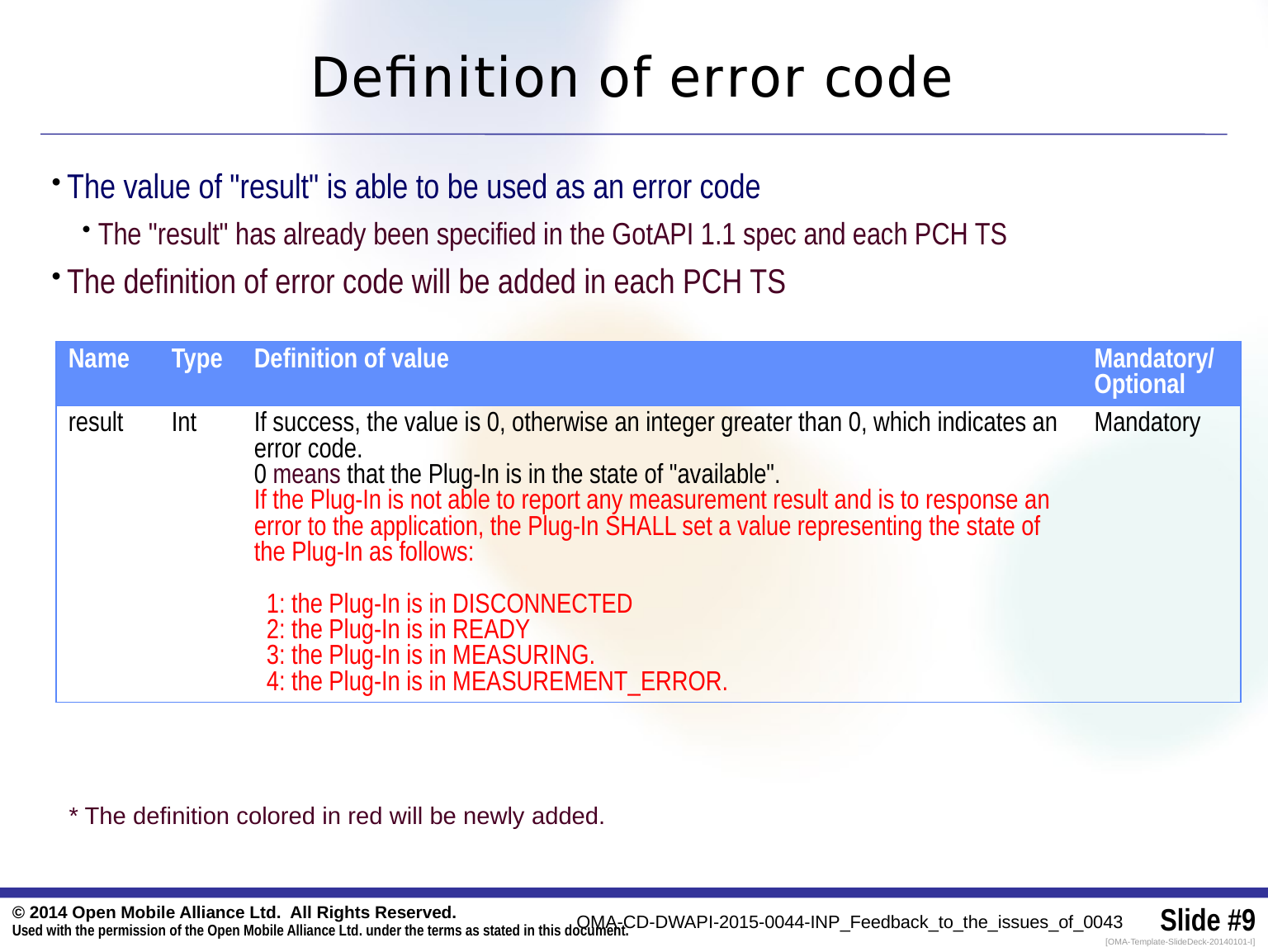

# Definition of error code
The value of "result" is able to be used as an error code
The "result" has already been specified in the GotAPI 1.1 spec and each PCH TS
The definition of error code will be added in each PCH TS
| Name | Type | Definition of value | Mandatory/ Optional |
| --- | --- | --- | --- |
| result | Int | If success, the value is 0, otherwise an integer greater than 0, which indicates an error code. 0 means that the Plug-In is in the state of "available". If the Plug-In is not able to report any measurement result and is to response an error to the application, the Plug-In SHALL set a value representing the state of the Plug-In as follows: 1: the Plug-In is in DISCONNECTED 2: the Plug-In is in READY 3: the Plug-In is in MEASURING. 4: the Plug-In is in MEASUREMENT\_ERROR. | Mandatory |
* The definition colored in red will be newly added.